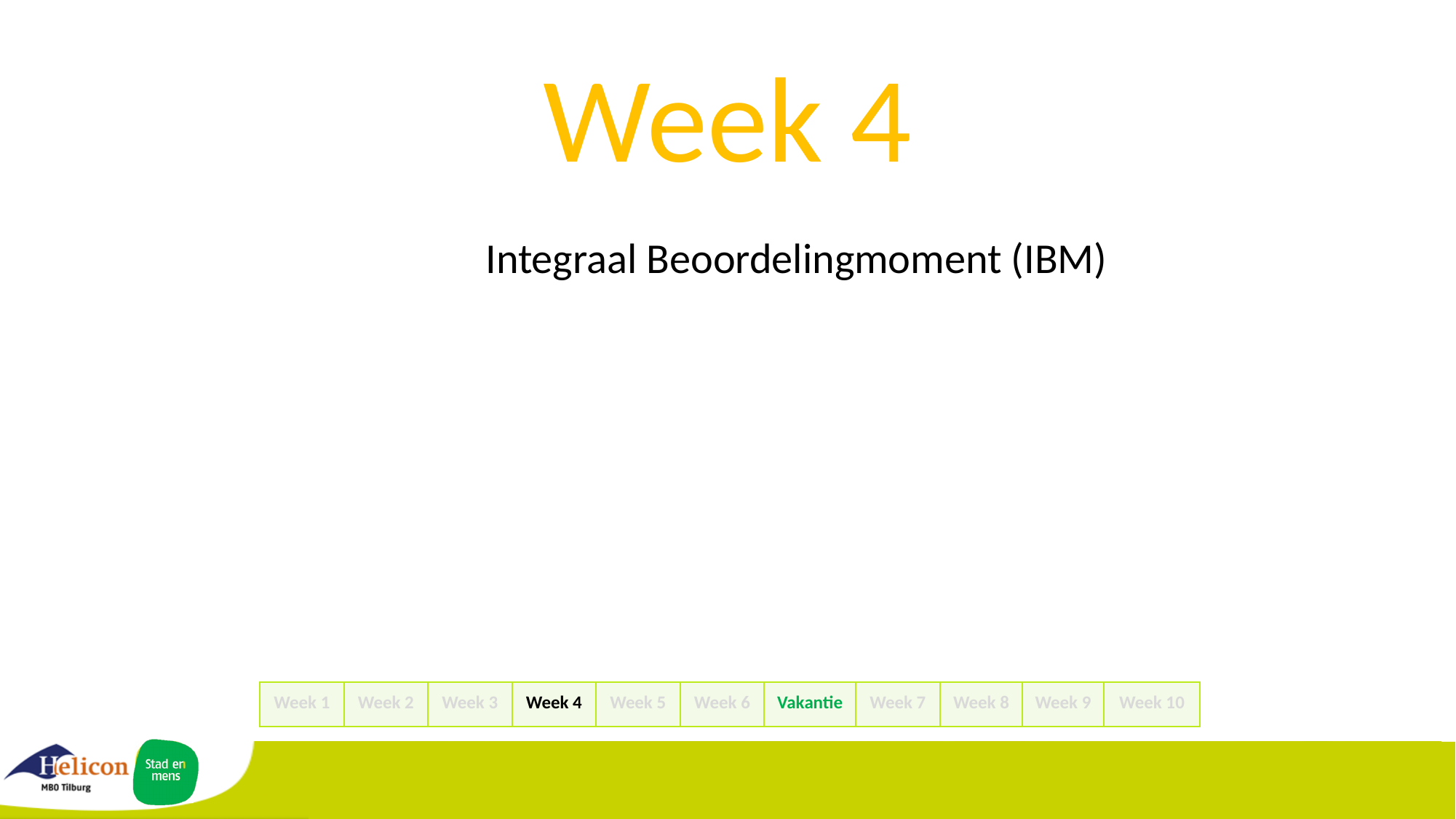

# Week 4
Integraal Beoordelingmoment (IBM)
| Week 1 | Week 2 | Week 3 | Week 4 | Week 5 | Week 6 | Vakantie | Week 7 | Week 8 | Week 9 | Week 10 |
| --- | --- | --- | --- | --- | --- | --- | --- | --- | --- | --- |